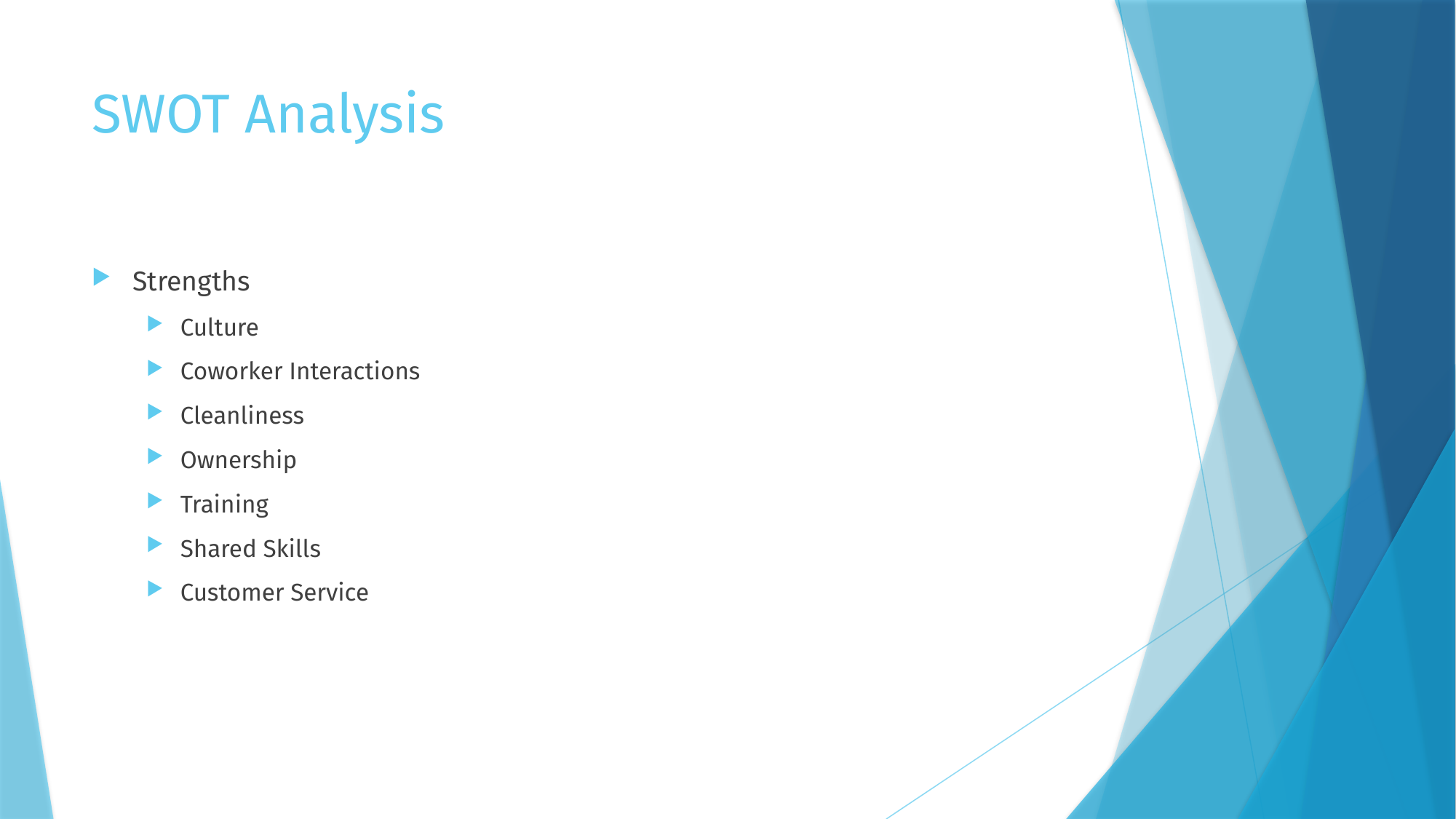

# SWOT Analysis
Strengths
Culture
Coworker Interactions
Cleanliness
Ownership
Training
Shared Skills
Customer Service